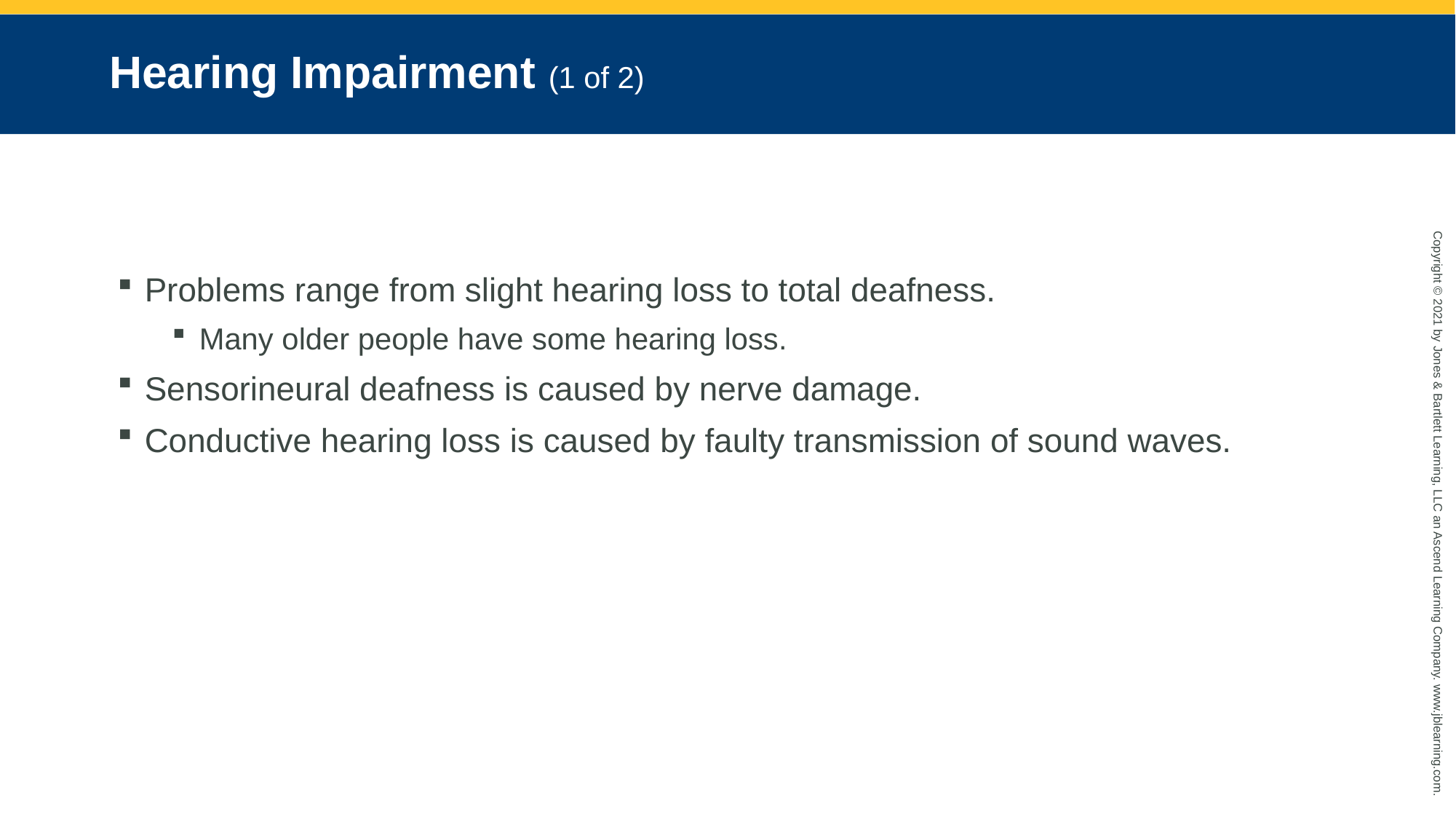

# Hearing Impairment (1 of 2)
Problems range from slight hearing loss to total deafness.
Many older people have some hearing loss.
Sensorineural deafness is caused by nerve damage.
Conductive hearing loss is caused by faulty transmission of sound waves.